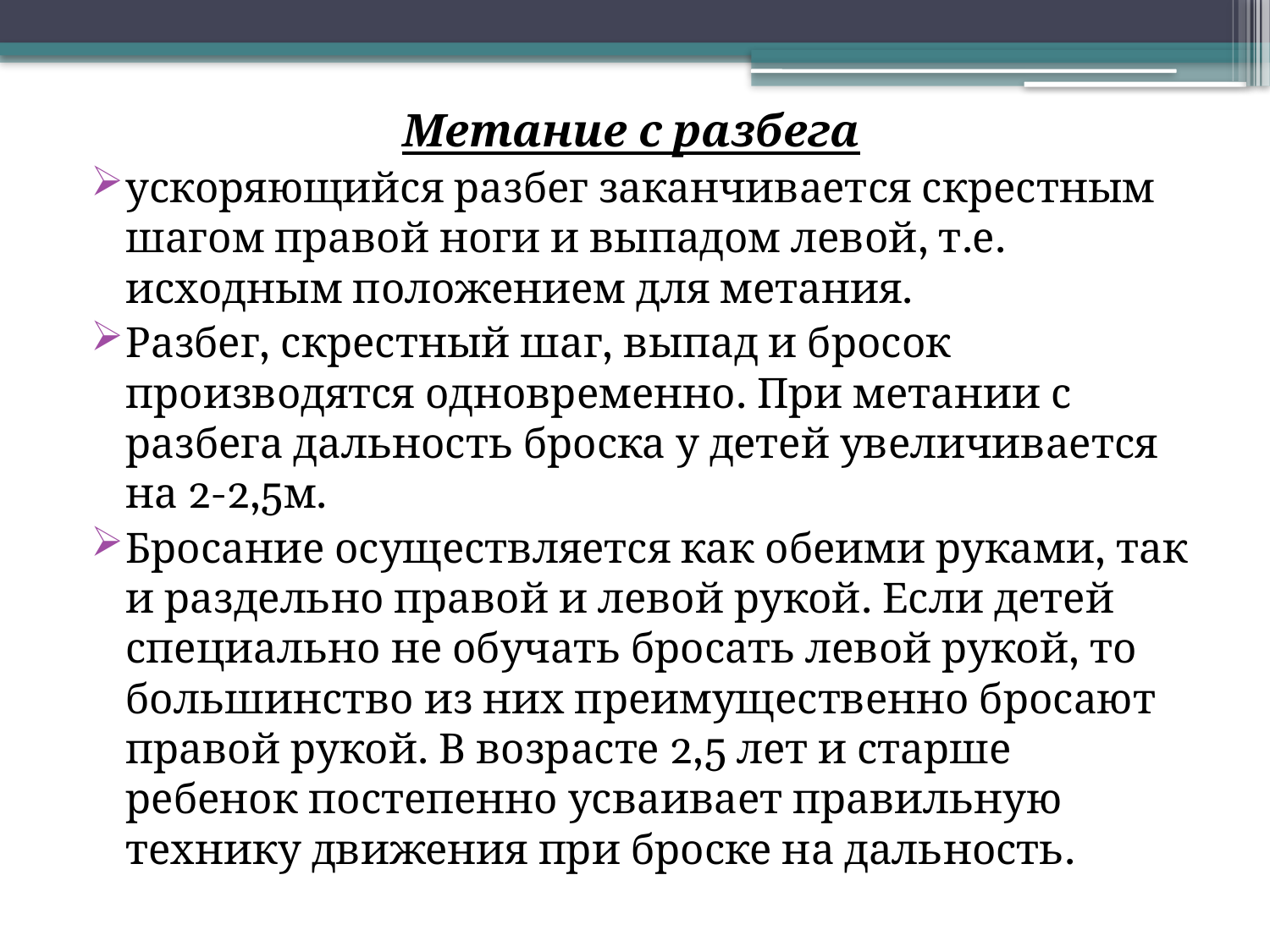

Метание с разбега
ускоряющийся разбег заканчивается скрестным шагом правой ноги и выпадом левой, т.е. исходным положением для метания.
Разбег, скрестный шаг, выпад и бросок производятся одновременно. При метании с разбега дальность броска у детей увеличивается  на 2-2,5м.
Бросание осуществляется как обеими руками, так и раздельно пра­вой и левой рукой. Если детей специально не обучать бросать левой рукой, то большинство из них преимущественно бросают правой рукой. В возрасте 2,5 лет и старше ребенок постепенно усваивает правильную технику движе­ния при броске на дальность.